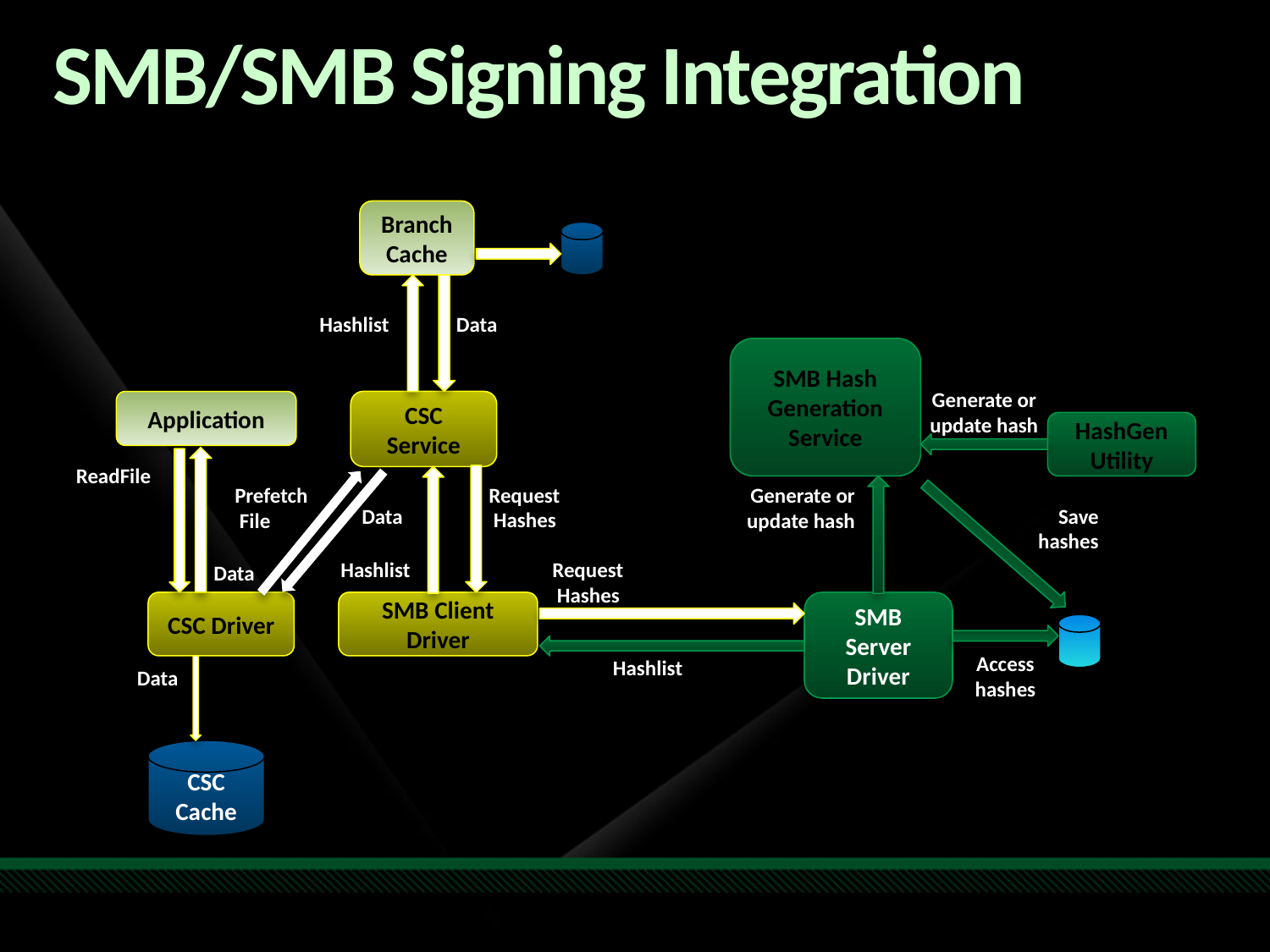

# SMB/SMB Signing Integration
Branch
Cache

Data
Hashlist
SMB Hash Generation Service
Generate or update hash
Application
CSC Service
HashGen Utility

ReadFile

Request
 Hashes
Prefetch
 File
Generate or update hash

Save
hashes
Data

Hashlist
Request
 Hashes
Data
CSC Driver
SMB Client Driver
SMB Server
Driver

Access hashes
Hashlist
Hashlist

Data
CSC
Cache